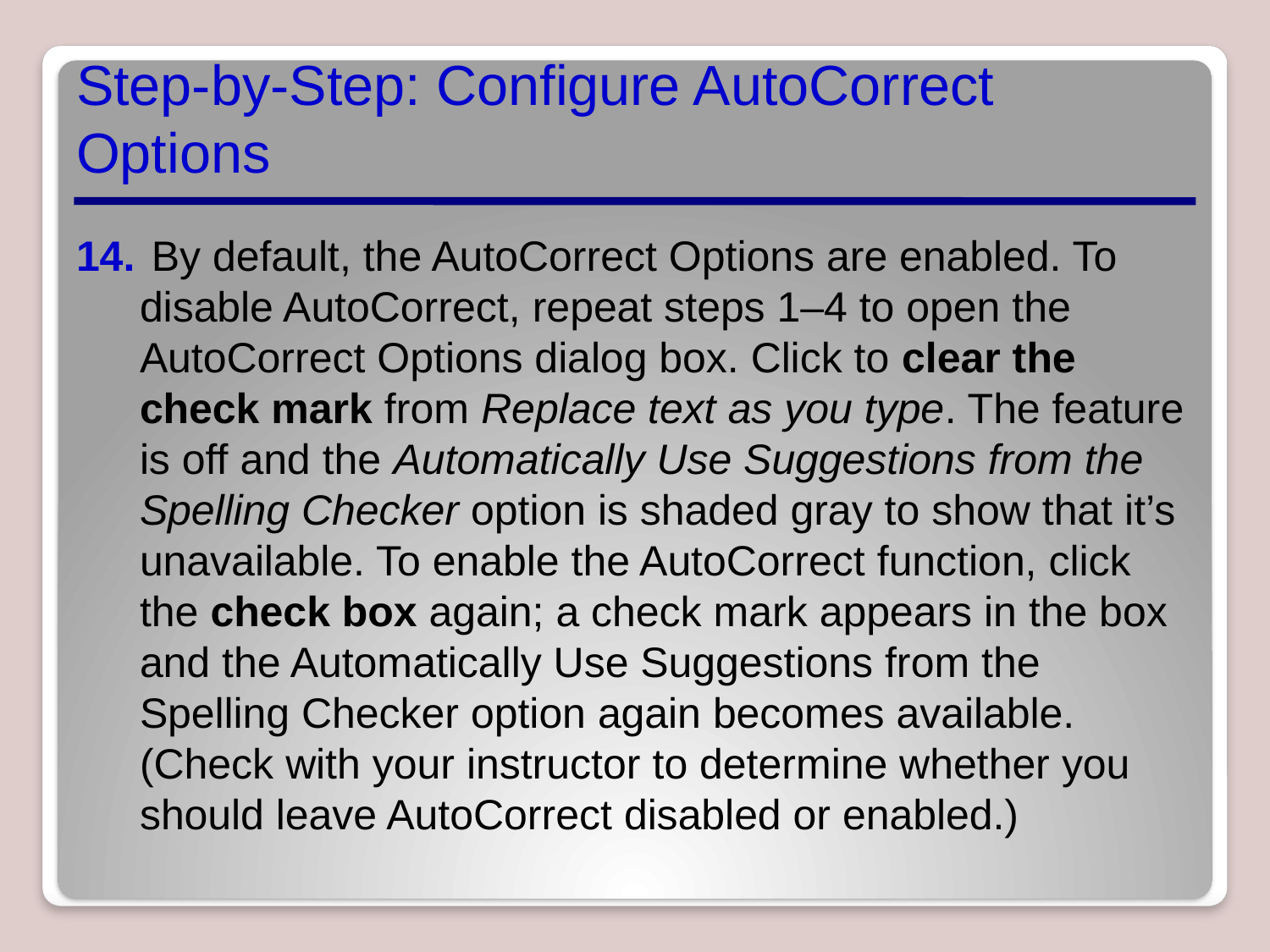

# Step-by-Step: Configure AutoCorrect Options
 By default, the AutoCorrect Options are enabled. To disable AutoCorrect, repeat steps 1–4 to open the AutoCorrect Options dialog box. Click to clear the check mark from Replace text as you type. The feature is off and the Automatically Use Suggestions from the Spelling Checker option is shaded gray to show that it’s unavailable. To enable the AutoCorrect function, click the check box again; a check mark appears in the box and the Automatically Use Suggestions from the Spelling Checker option again becomes available. (Check with your instructor to determine whether you should leave AutoCorrect disabled or enabled.)